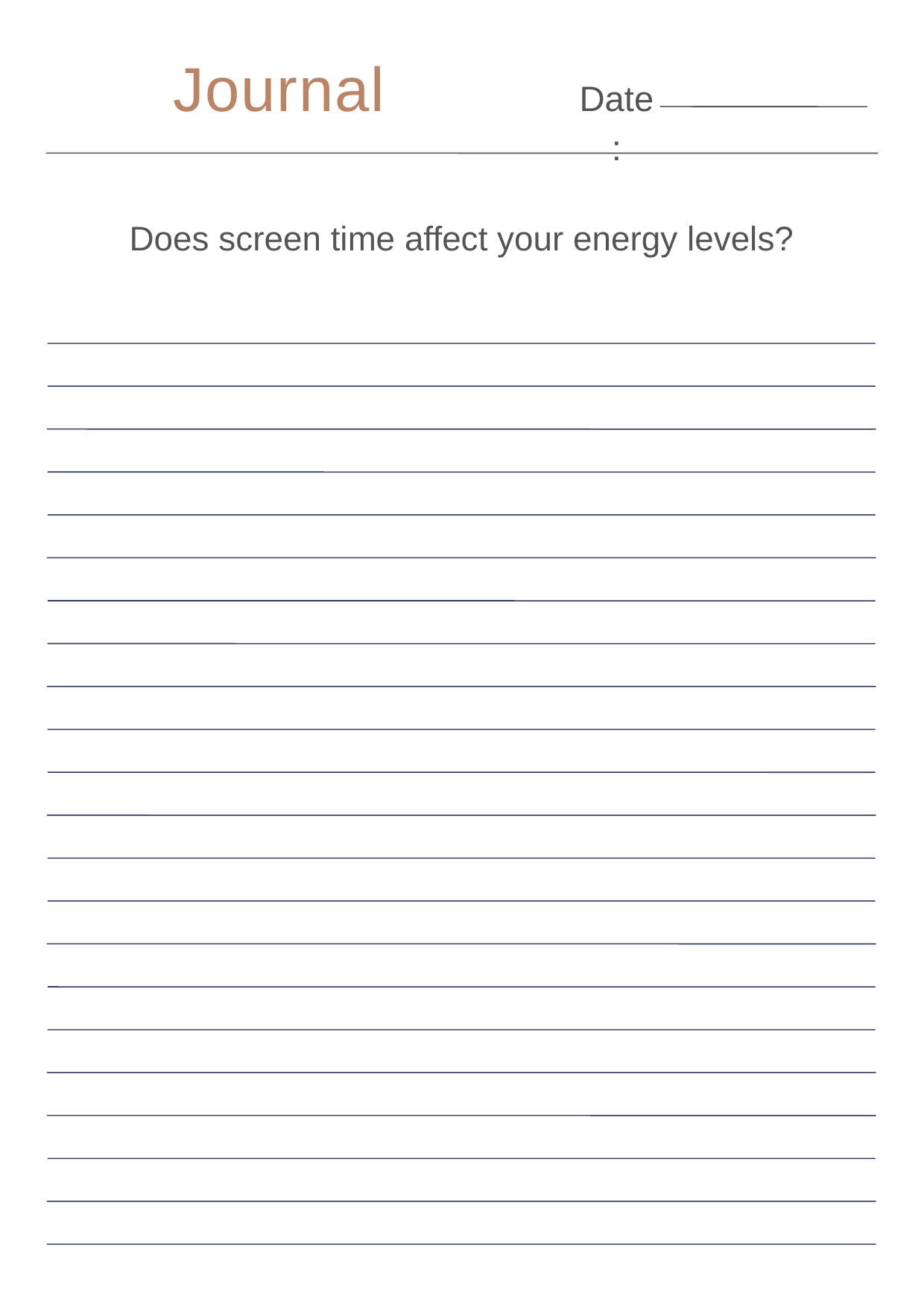

Journal
Date:

Does screen time affect your energy levels?